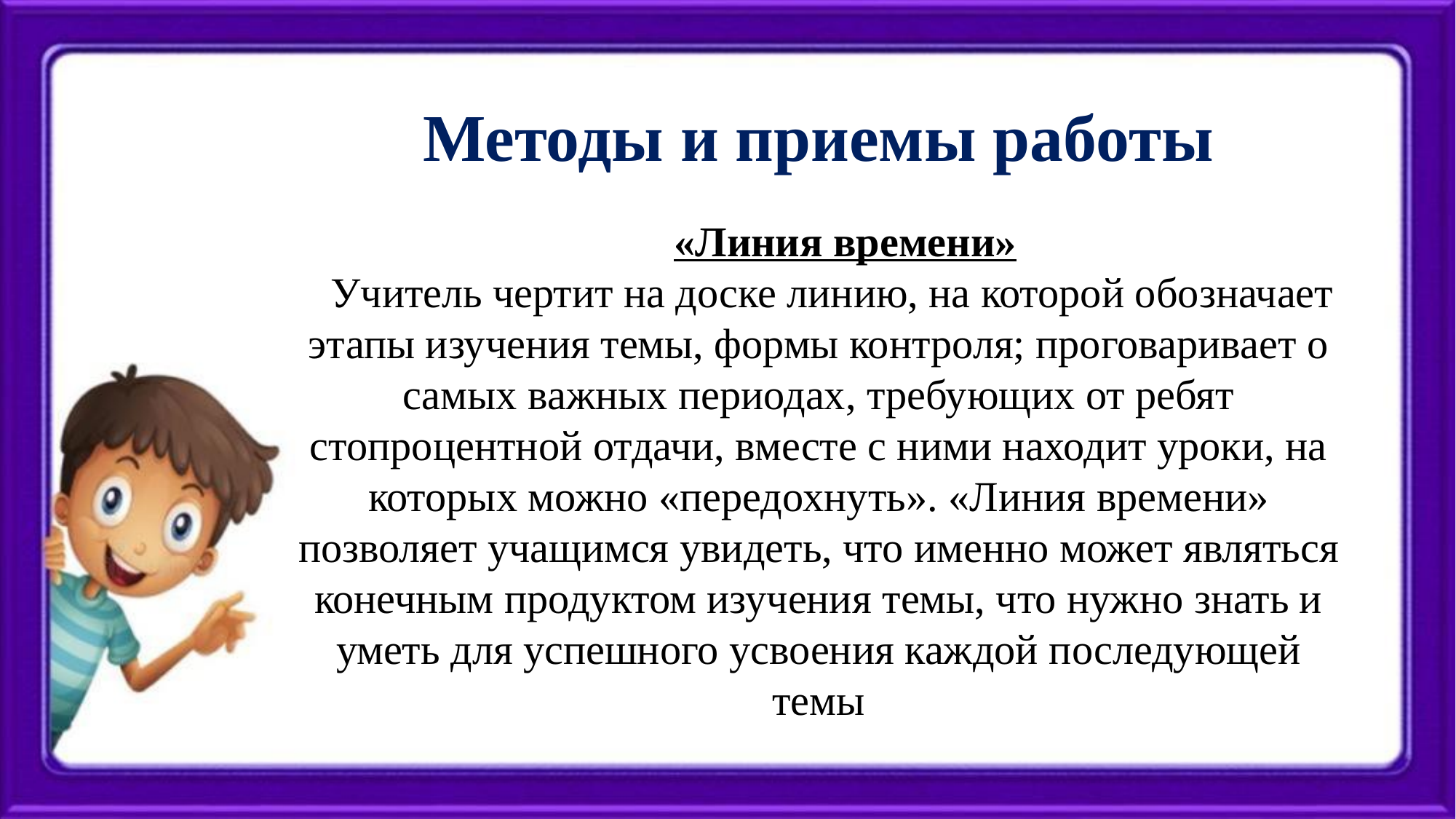

# Методы и приемы работы
«Линия времени»
Учитель чертит на доске линию, на которой обозначает этапы изучения темы, формы контроля; проговаривает о самых важных периодах, требующих от ребят стопроцентной отдачи, вместе с ними находит уроки, на которых можно «передохнуть». «Линия времени» позволяет учащимся увидеть, что именно может являться конечным продуктом изучения темы, что нужно знать и уметь для успешного усвоения каждой последующей темы